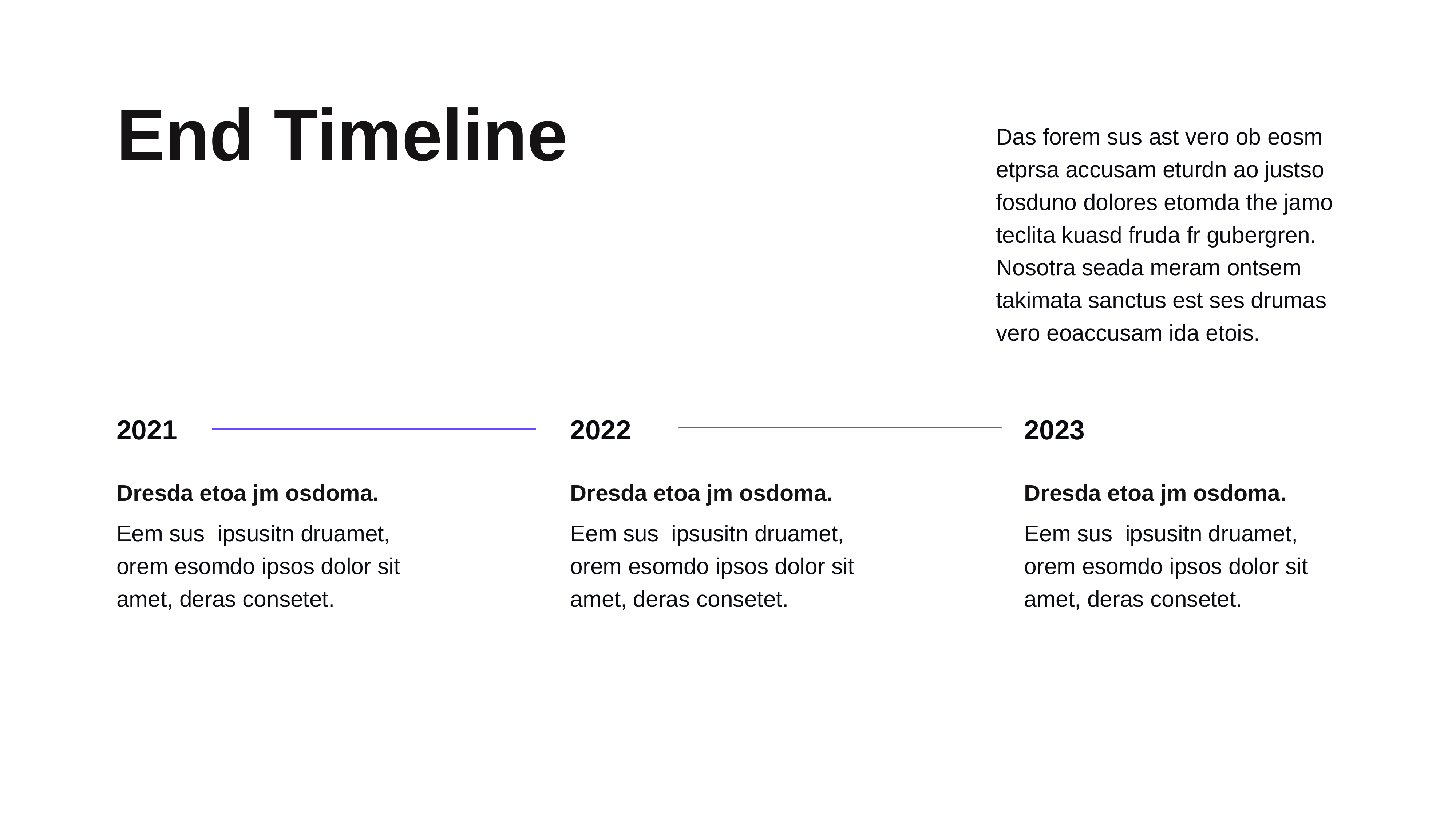

End Timeline
Das forem sus ast vero ob eosm etprsa accusam eturdn ao justso fosduno dolores etomda the jamo teclita kuasd fruda fr gubergren. Nosotra seada meram ontsem takimata sanctus est ses drumas
vero eoaccusam ida etois.
2021
2022
2023
Dresda etoa jm osdoma.
Dresda etoa jm osdoma.
Dresda etoa jm osdoma.
Eem sus  ipsusitn druamet, orem esomdo ipsos dolor sit amet, deras consetet.
Eem sus  ipsusitn druamet, orem esomdo ipsos dolor sit amet, deras consetet.
Eem sus  ipsusitn druamet, orem esomdo ipsos dolor sit amet, deras consetet.